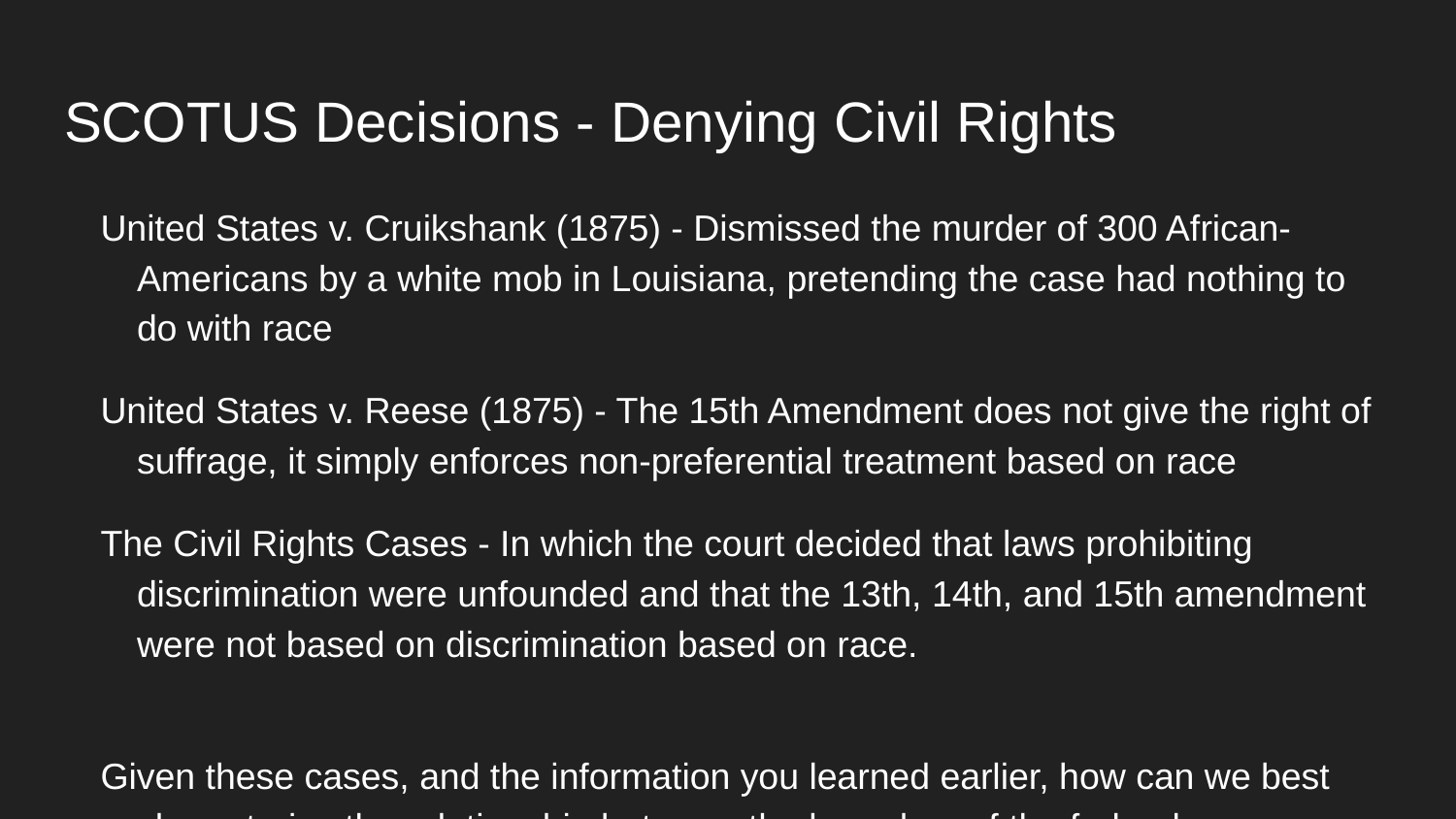

# SCOTUS Decisions - Denying Civil Rights
United States v. Cruikshank (1875) - Dismissed the murder of 300 African-Americans by a white mob in Louisiana, pretending the case had nothing to do with race
United States v. Reese (1875) - The 15th Amendment does not give the right of suffrage, it simply enforces non-preferential treatment based on race
The Civil Rights Cases - In which the court decided that laws prohibiting discrimination were unfounded and that the 13th, 14th, and 15th amendment were not based on discrimination based on race.
Given these cases, and the information you learned earlier, how can we best characterize the relationship between the branches of the federal government?